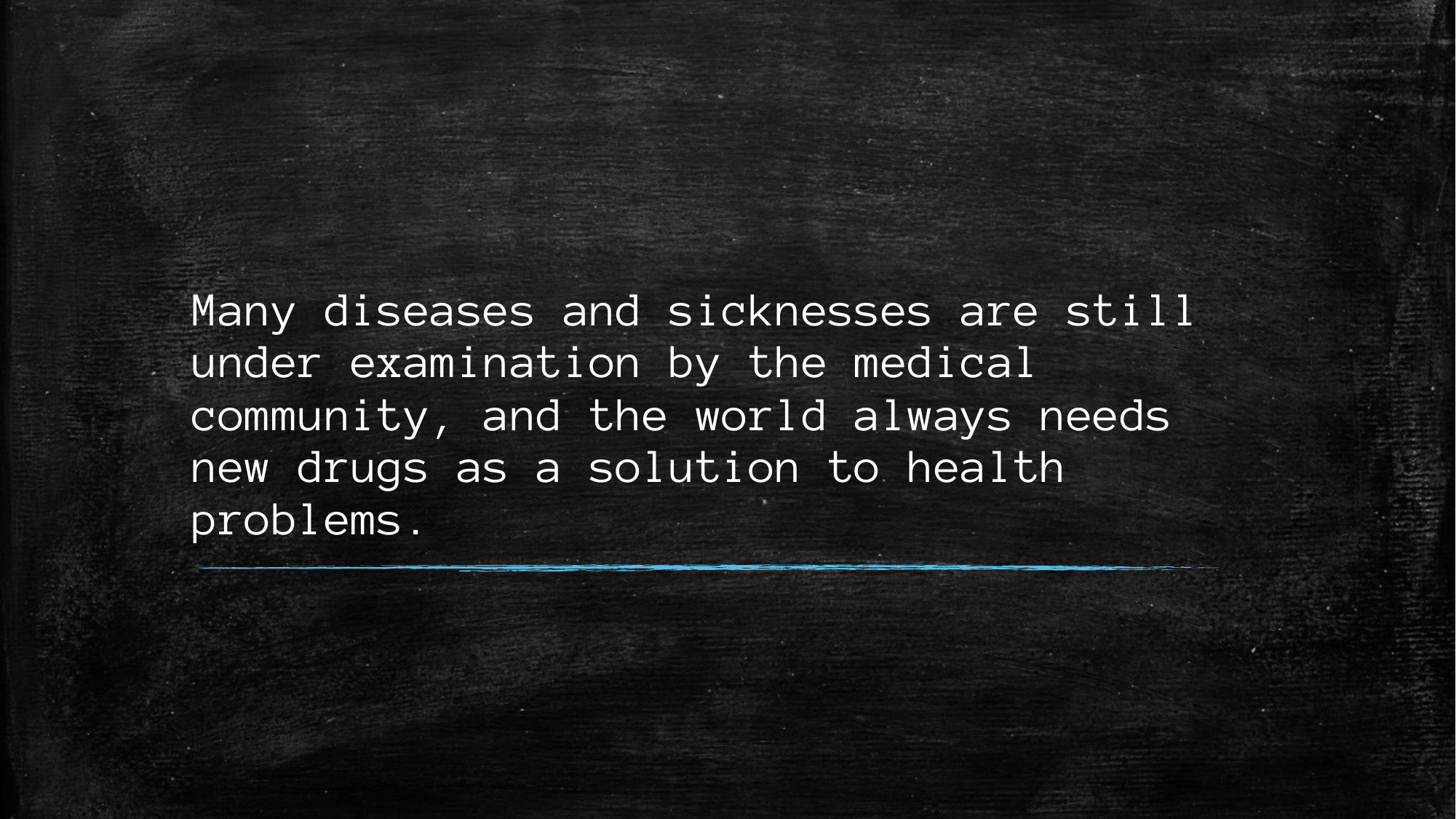

# Many diseases and sicknesses are still under examination by the medical community, and the world always needs new drugs as a solution to health problems.